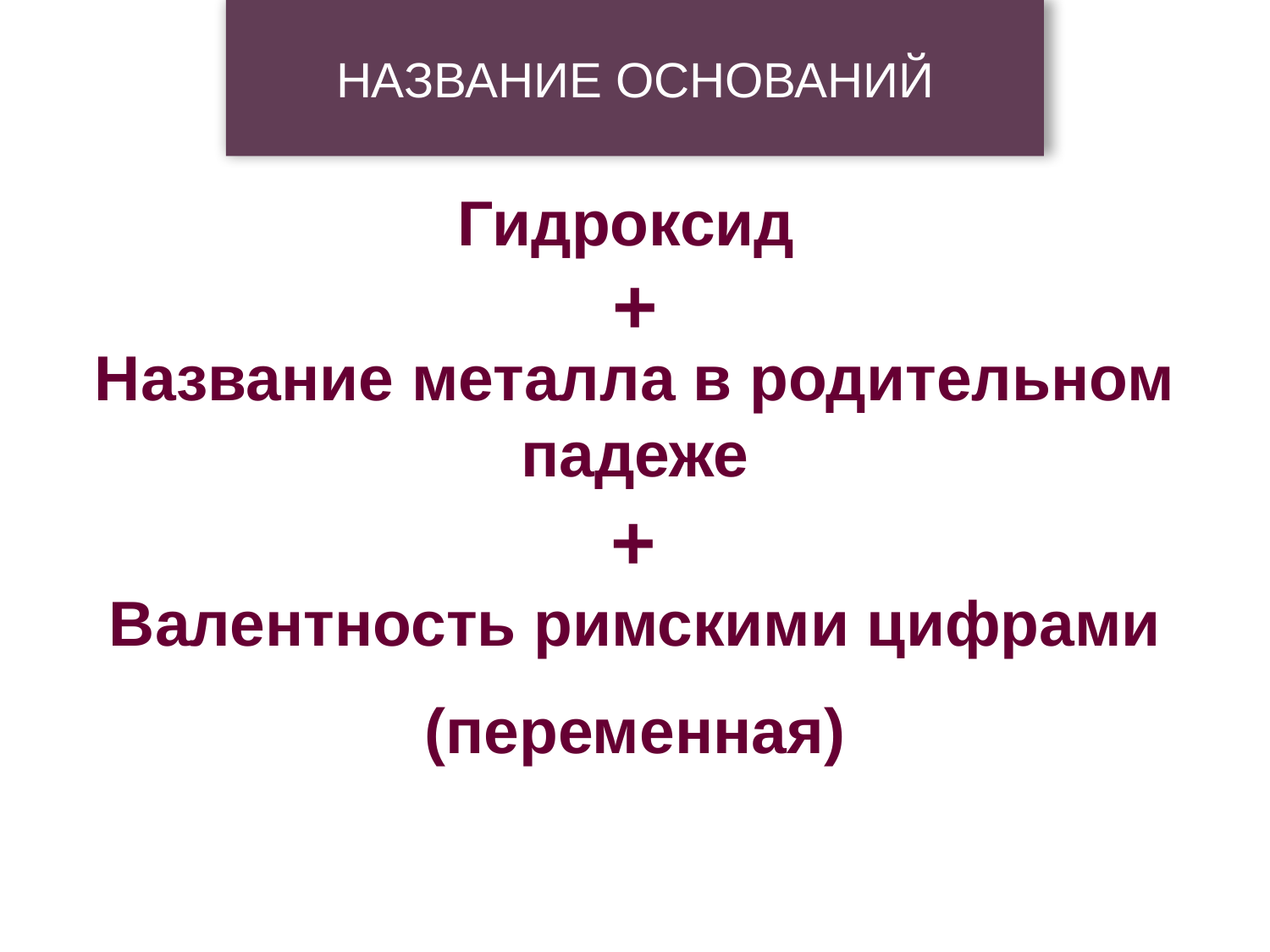

НАЗВАНИЕ ОСНОВАНИЙ
Гидроксид
+
Название металла в родительном падеже
+
Валентность римскими цифрами
(переменная)